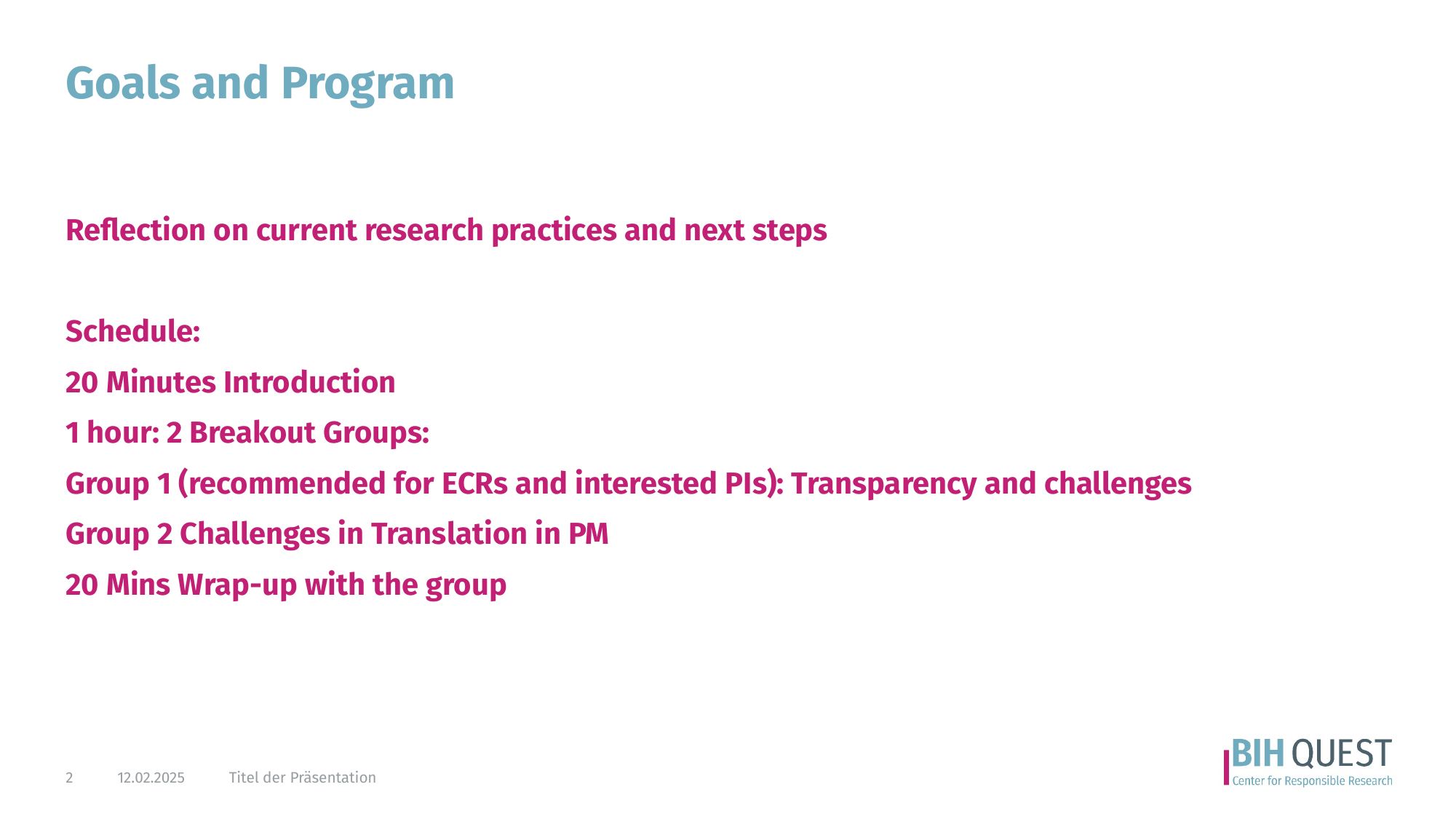

# Goals and Program
Reflection on current research practices and next steps

Schedule:
20 Minutes Introduction
1 hour: 2 Breakout Groups:
Group 1 (recommended for ECRs and interested PIs): Transparency and challenges
Group 2 Challenges in Translation in PM
20 Mins Wrap-up with the group
2
12.02.2025
Titel der Präsentation